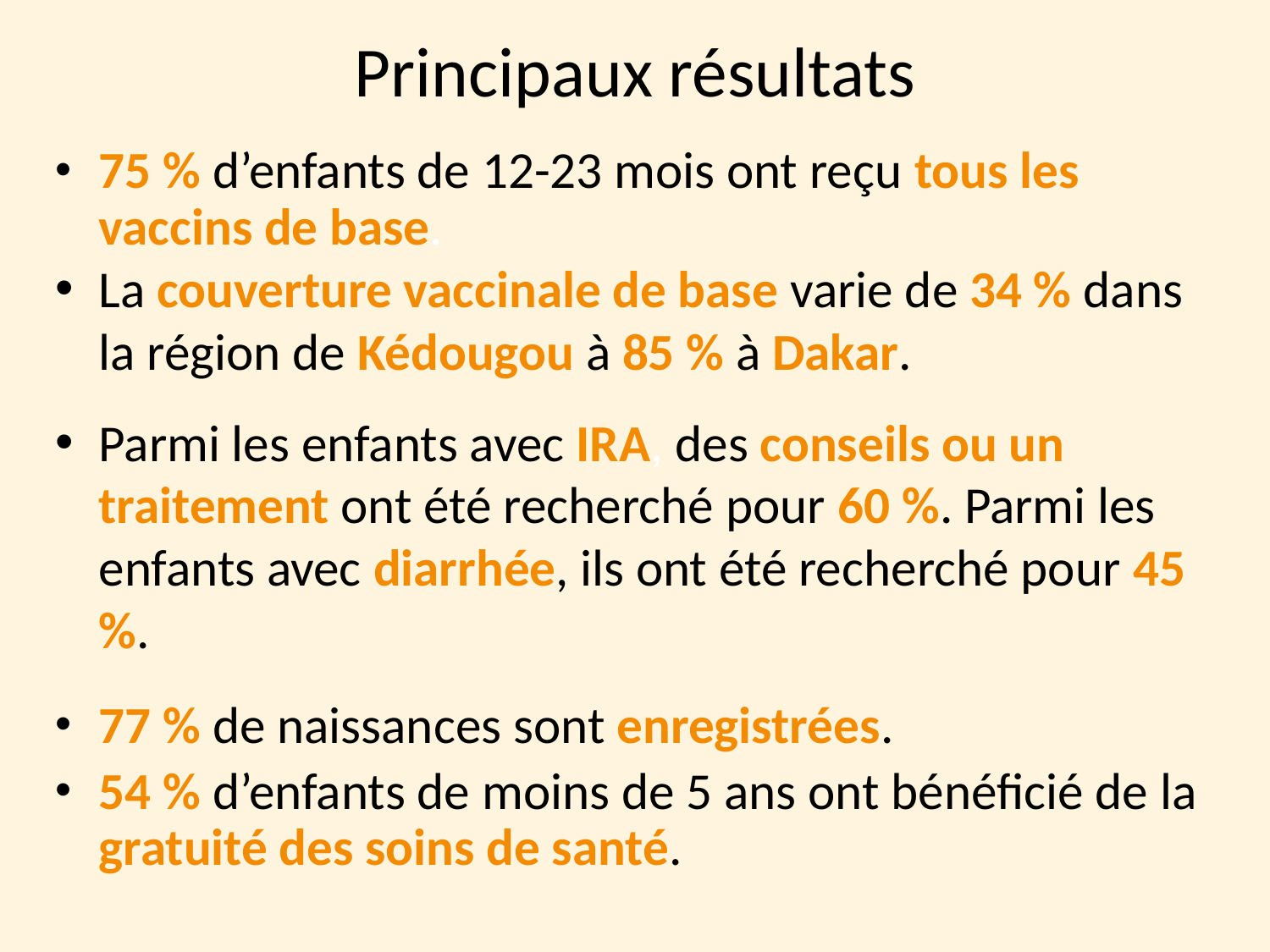

Principaux résultats
75 % d’enfants de 12-23 mois ont reçu tous les vaccins de base.
La couverture vaccinale de base varie de 34 % dans la région de Kédougou à 85 % à Dakar.
Parmi les enfants avec IRA, des conseils ou un traitement ont été recherché pour 60 %. Parmi les enfants avec diarrhée, ils ont été recherché pour 45 %.
77 % de naissances sont enregistrées.
54 % d’enfants de moins de 5 ans ont bénéficié de la gratuité des soins de santé.